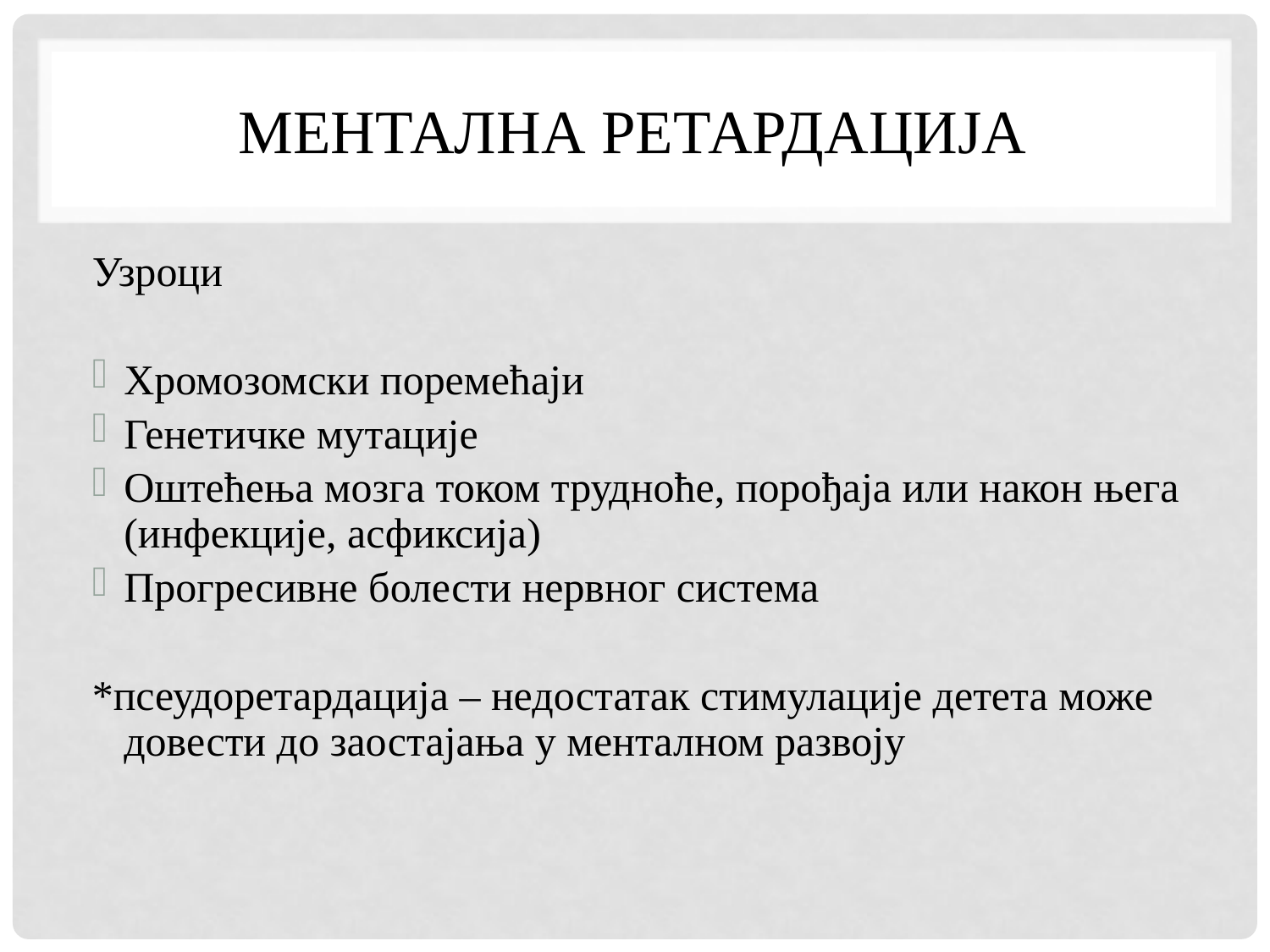

# Ментална ретардација
Узроци

Хромозомски поремећаји
Генетичке мутације
Оштећења мозга током трудноће, порођаја или након њега (инфекције, асфиксија)
Прогресивне болести нервног система

*псеудоретардација – недостатак стимулације детета може довести до заостајања у менталном развоју